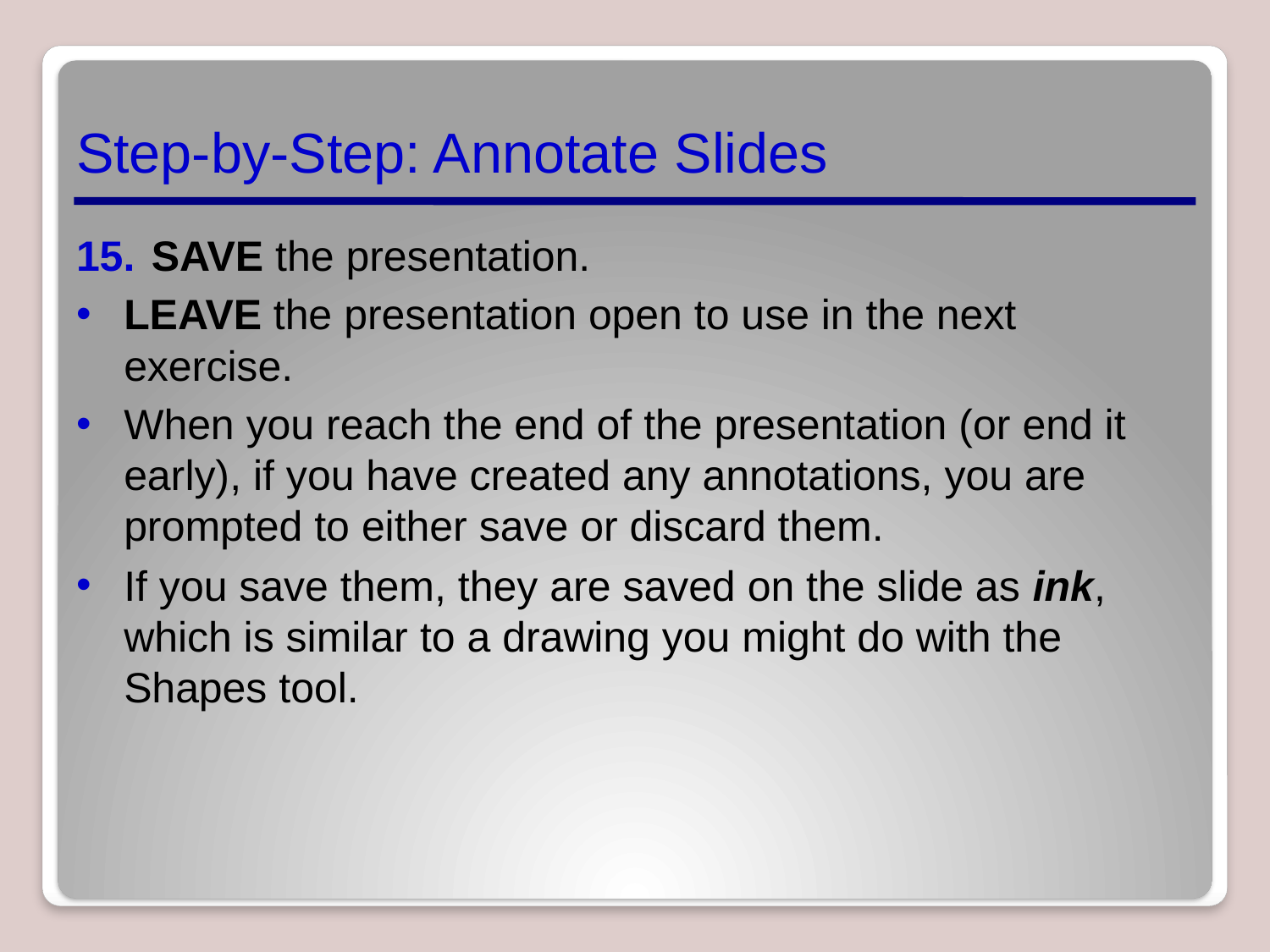

# Step-by-Step: Annotate Slides
 SAVE the presentation.
LEAVE the presentation open to use in the next exercise.
When you reach the end of the presentation (or end it early), if you have created any annotations, you are prompted to either save or discard them.
If you save them, they are saved on the slide as ink, which is similar to a drawing you might do with the Shapes tool.